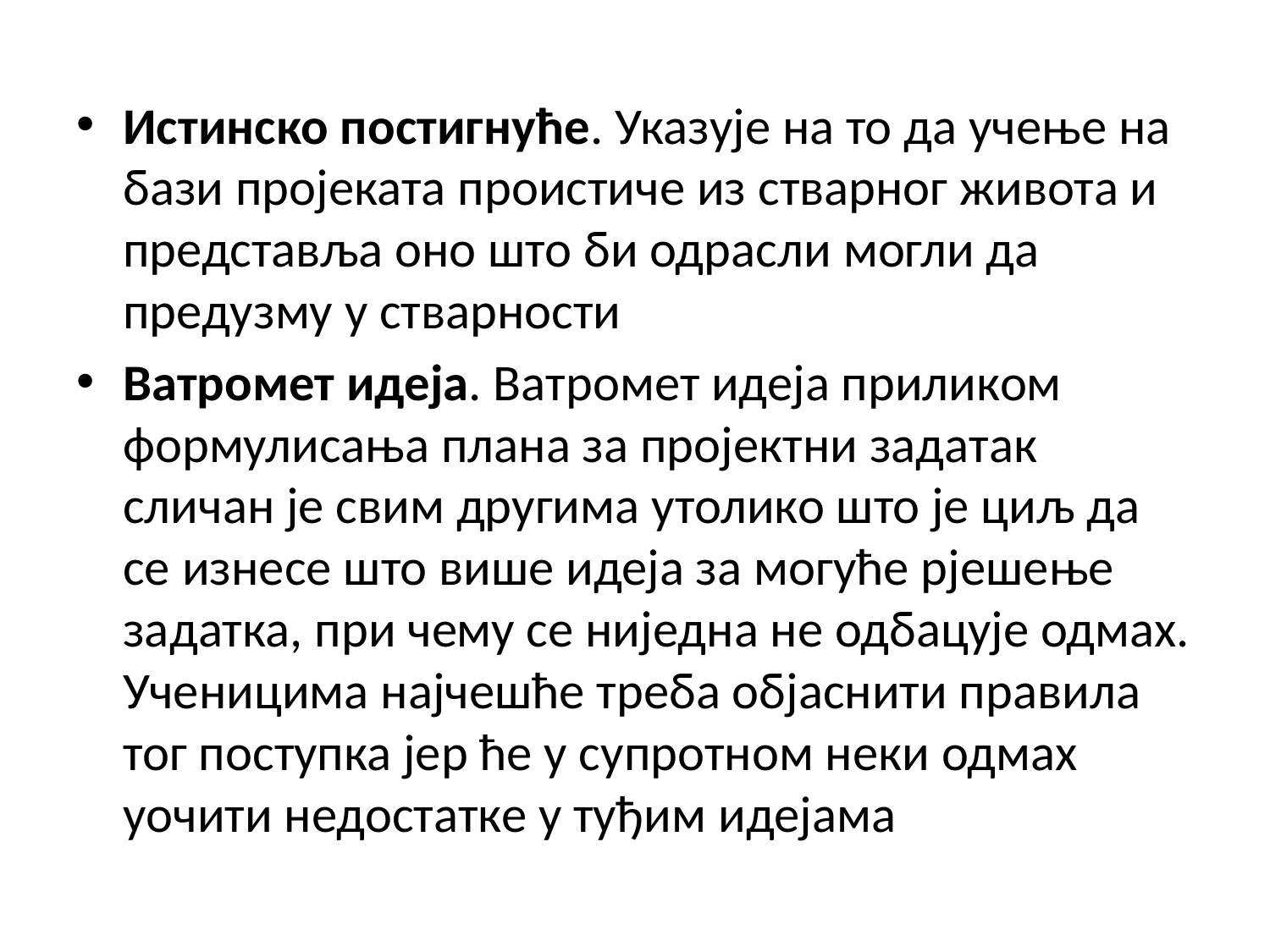

Истинско постигнуће. Указује на то да учење на бази пројеката проистиче из стварног живота и представља оно што би одрасли могли да предузму у стварности
Ватромет идеја. Ватромет идеја приликом формулисања плана за пројектни задатак сличан је свим другима утолико што је циљ да се изнесе што више идеја за могуће рјешење задатка, при чему се ниједна не одбацује одмах. Ученицима најчешће треба објаснити правила тог поступка јер ће у супротном неки одмах уочити недостатке у туђим идејама